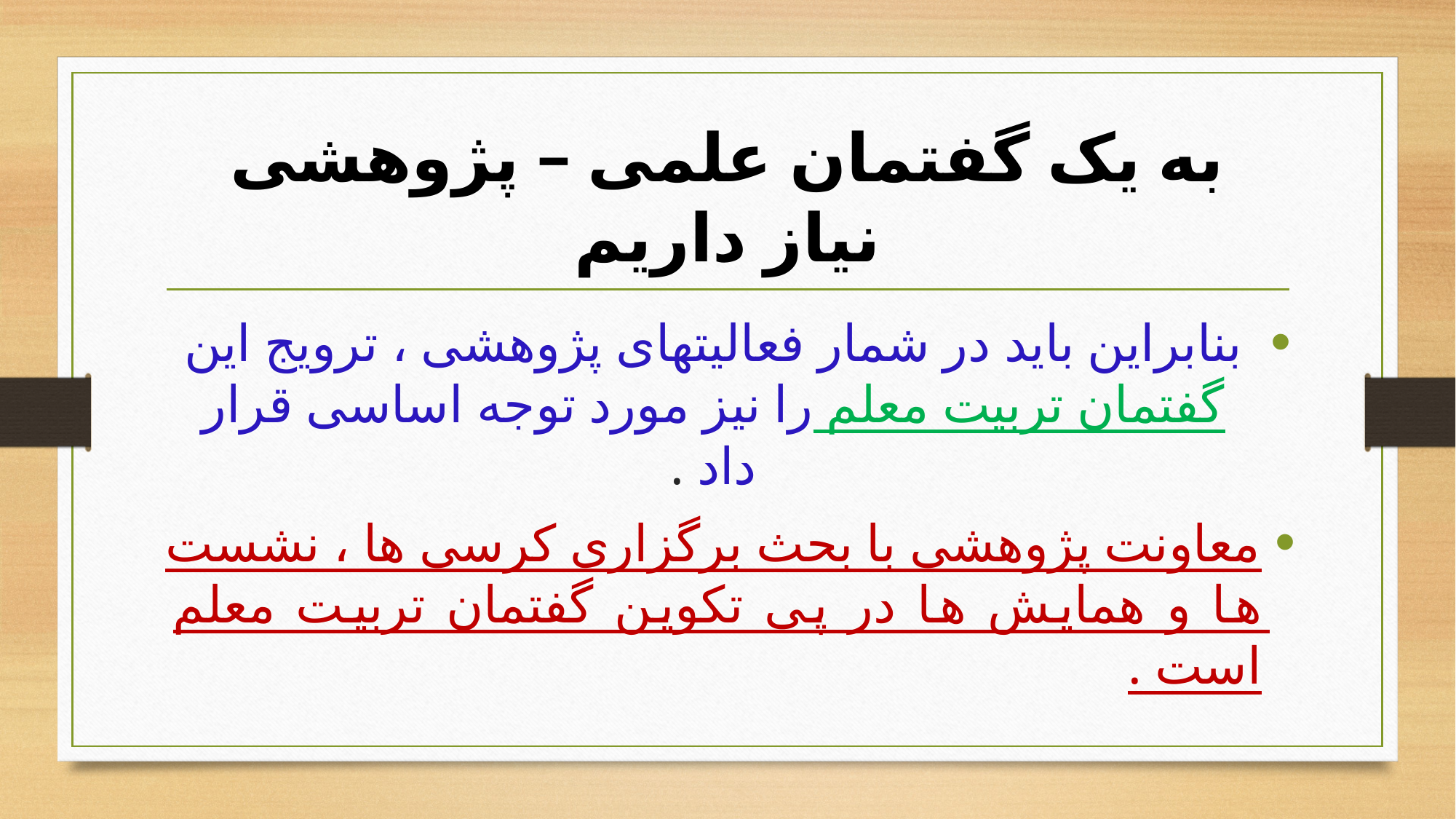

# به یک گفتمان علمی – پژوهشی نیاز داریم
بنابراین باید در شمار فعالیتهای پژوهشی ، ترویج این گفتمان تربیت معلم را نیز مورد توجه اساسی قرار داد .
معاونت پژوهشی با بحث برگزاری کرسی ها ، نشست ها و همایش ها در پی تکوین گفتمان تربیت معلم است .